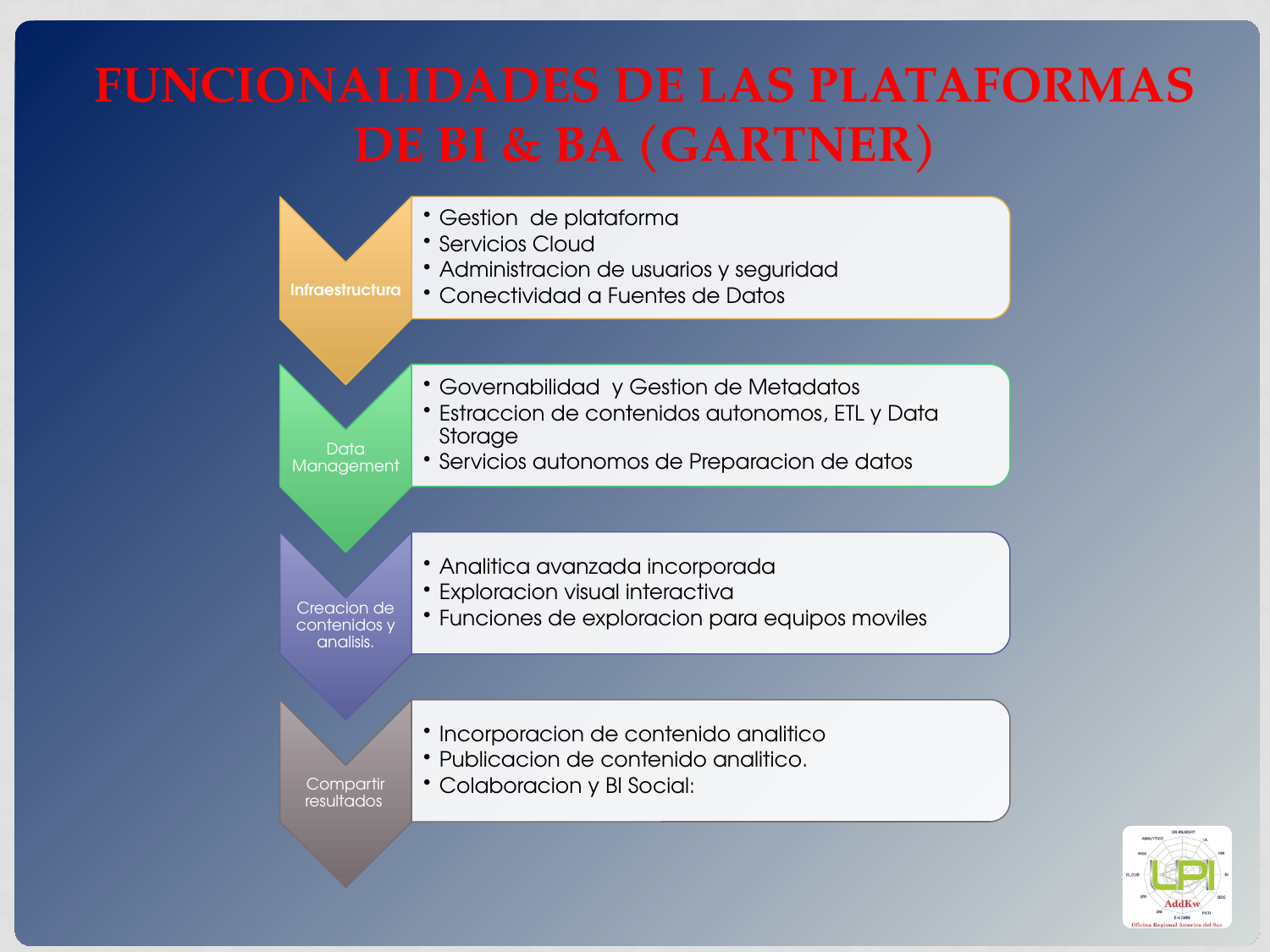

Funcionalidades DE LAS PLATAFORMAS DE BI & BA (GARTNER)
Infraestructura
Gestion  de plataforma
Servicios Cloud
Administracion de usuarios y seguridad
Conectividad a Fuentes de Datos
Data Management
Governabilidad  y Gestion de Metadatos
Estraccion de contenidos autonomos, ETL y Data Storage
Servicios autonomos de Preparacion de datos
Creacion de contenidos y analisis.
Analitica avanzada incorporada
Exploracion visual interactiva
Funciones de exploracion para equipos moviles
Compartir resultados
Incorporacion de contenido analitico
Publicacion de contenido analitico.
Colaboracion y BI Social: